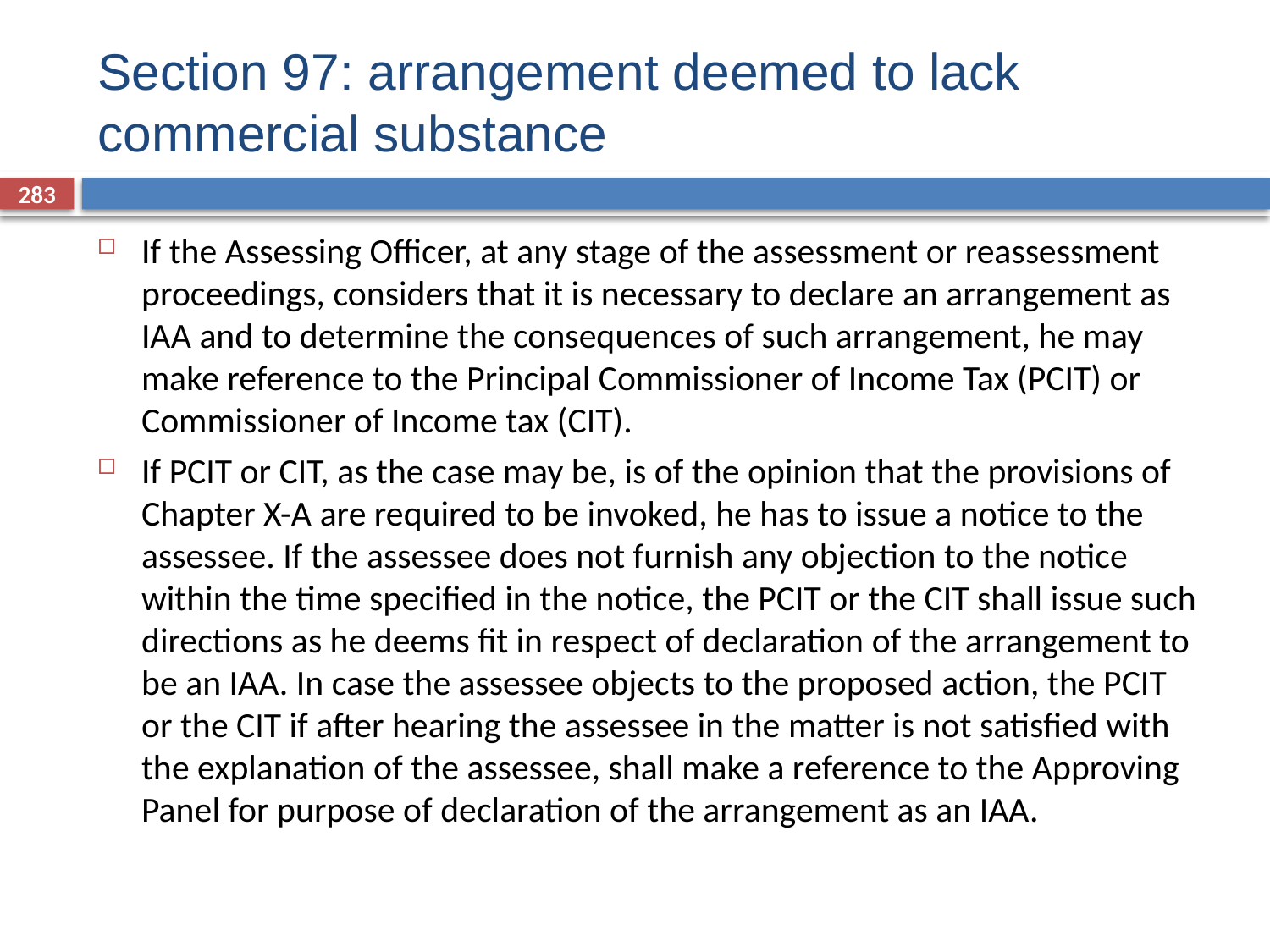

# Section 97: arrangement deemed to lack commercial substance
283
If the Assessing Officer, at any stage of the assessment or reassessment proceedings, considers that it is necessary to declare an arrangement as IAA and to determine the consequences of such arrangement, he may make reference to the Principal Commissioner of Income Tax (PCIT) or Commissioner of Income tax (CIT).
If PCIT or CIT, as the case may be, is of the opinion that the provisions of Chapter X-A are required to be invoked, he has to issue a notice to the assessee. If the assessee does not furnish any objection to the notice within the time specified in the notice, the PCIT or the CIT shall issue such directions as he deems fit in respect of declaration of the arrangement to be an IAA. In case the assessee objects to the proposed action, the PCIT or the CIT if after hearing the assessee in the matter is not satisfied with the explanation of the assessee, shall make a reference to the Approving Panel for purpose of declaration of the arrangement as an IAA.